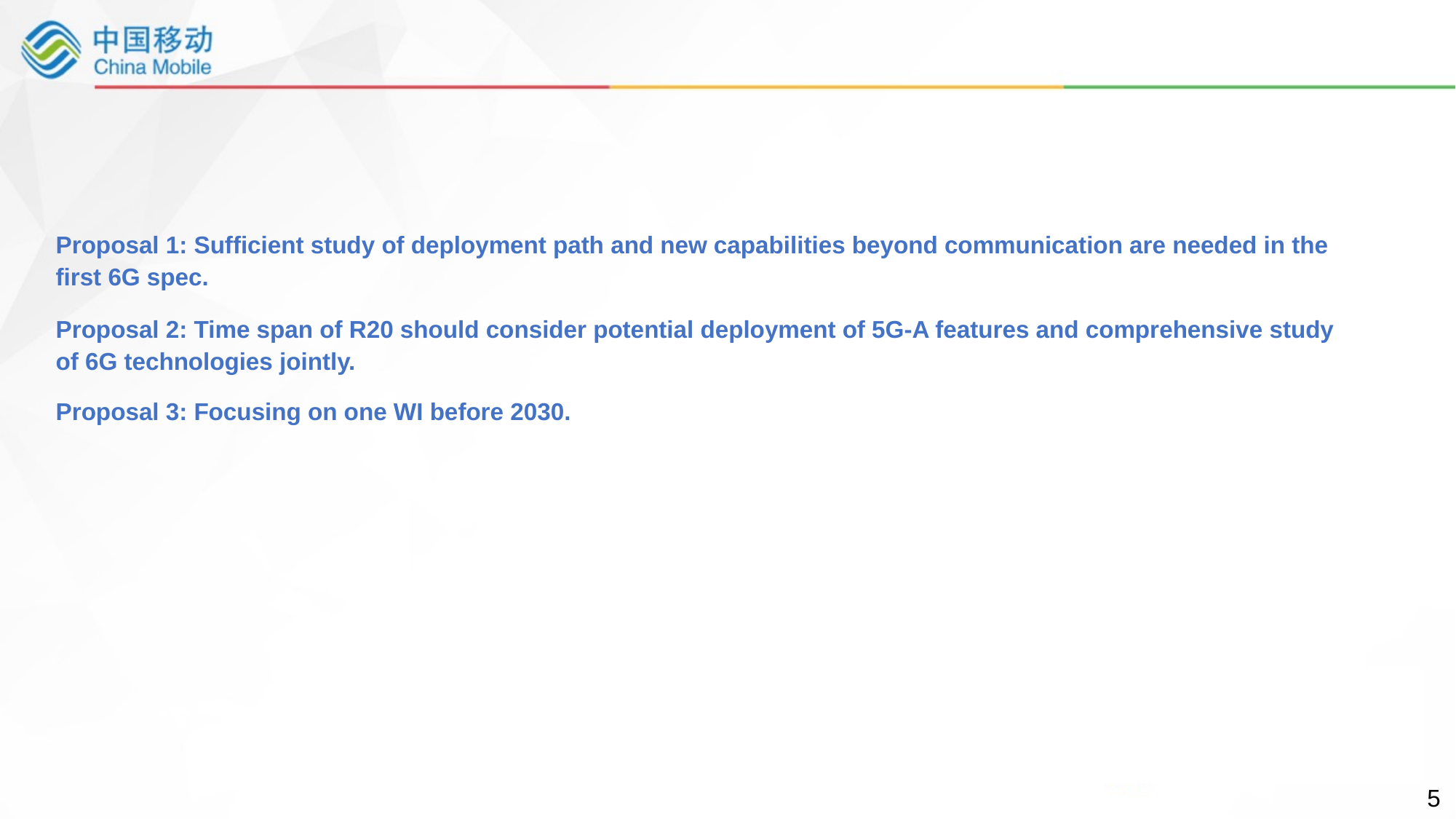

Proposal 1: Sufficient study of deployment path and new capabilities beyond communication are needed in the first 6G spec.
Proposal 2: Time span of R20 should consider potential deployment of 5G-A features and comprehensive study of 6G technologies jointly.
Proposal 3: Focusing on one WI before 2030.